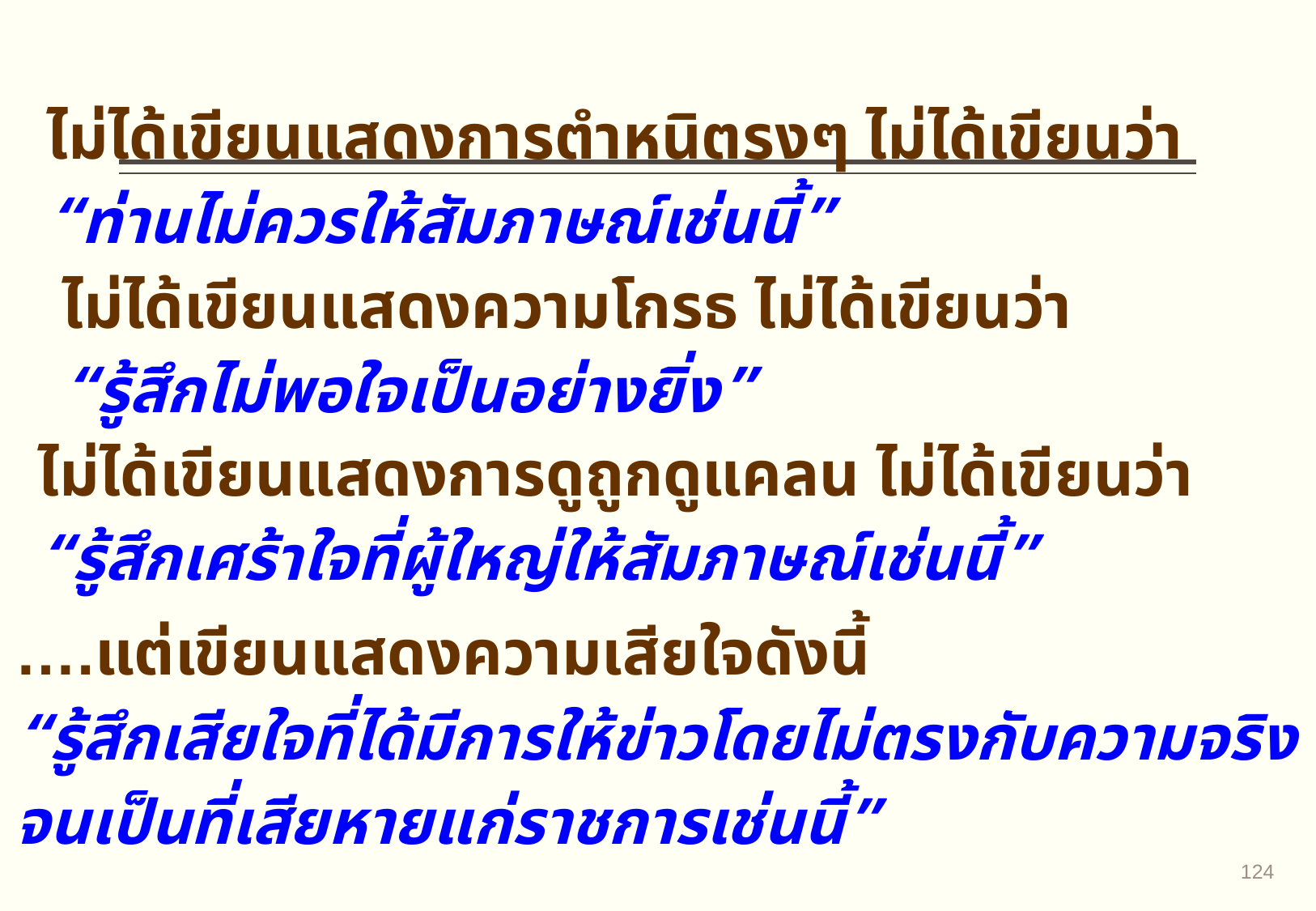

ไม่ได้เขียนแสดงการตำหนิตรงๆ ไม่ได้เขียนว่า
“ท่านไม่ควรให้สัมภาษณ์เช่นนี้”
ไม่ได้เขียนแสดงความโกรธ ไม่ได้เขียนว่า
“รู้สึกไม่พอใจเป็นอย่างยิ่ง”
ไม่ได้เขียนแสดงการดูถูกดูแคลน ไม่ได้เขียนว่า
“รู้สึกเศร้าใจที่ผู้ใหญ่ให้สัมภาษณ์เช่นนี้”
….แต่เขียนแสดงความเสียใจดังนี้
“รู้สึกเสียใจที่ได้มีการให้ข่าวโดยไม่ตรงกับความจริง
จนเป็นที่เสียหายแก่ราชการเช่นนี้”
124